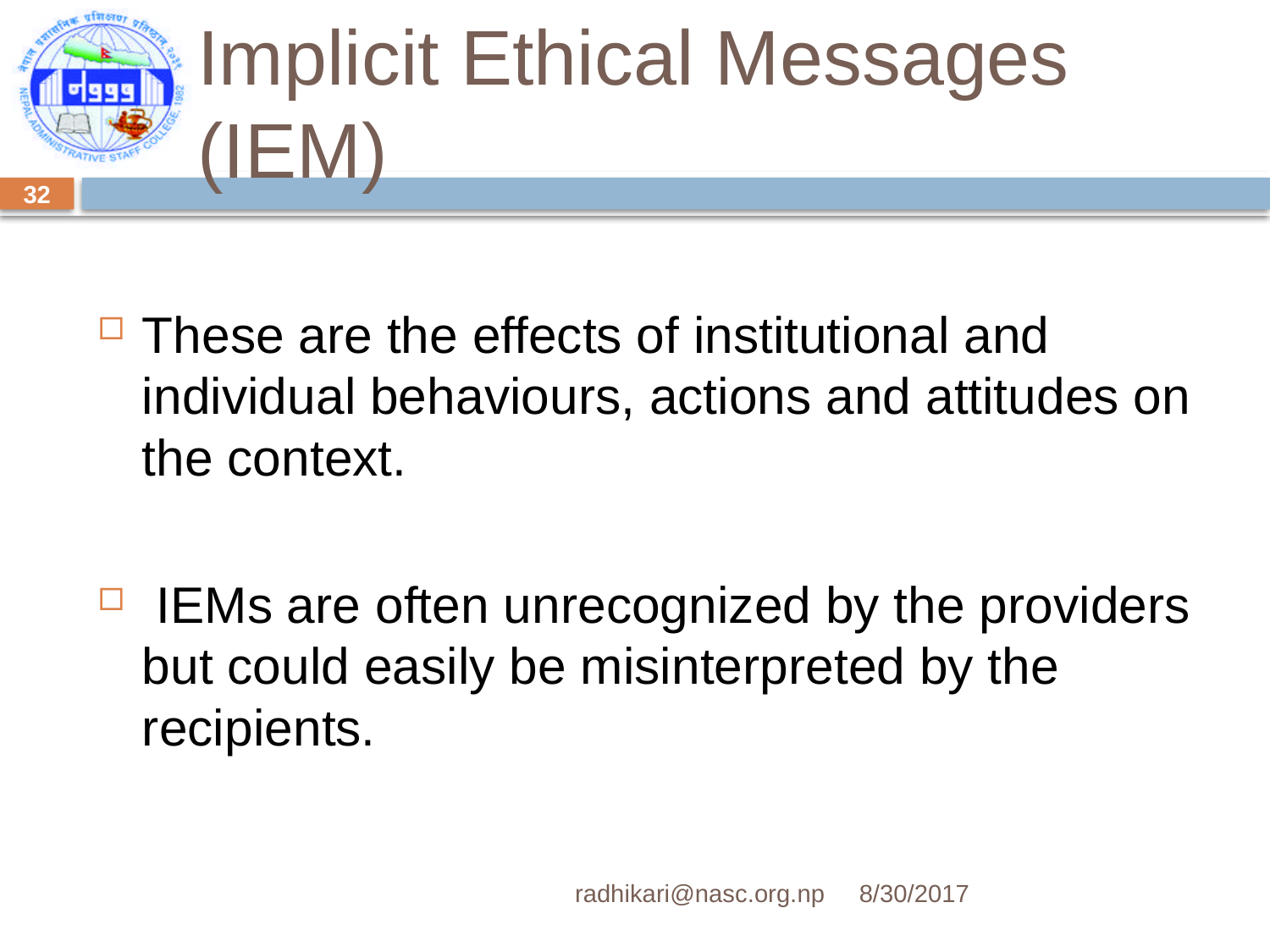

# Implicit Ethical Messages (IEM)
32

These are the effects of institutional and individual behaviours, actions and attitudes on the context.

 IEMs are often unrecognized by the providers but could easily be misinterpreted by the recipients.

radhikari@nasc.org.np
8/30/2017